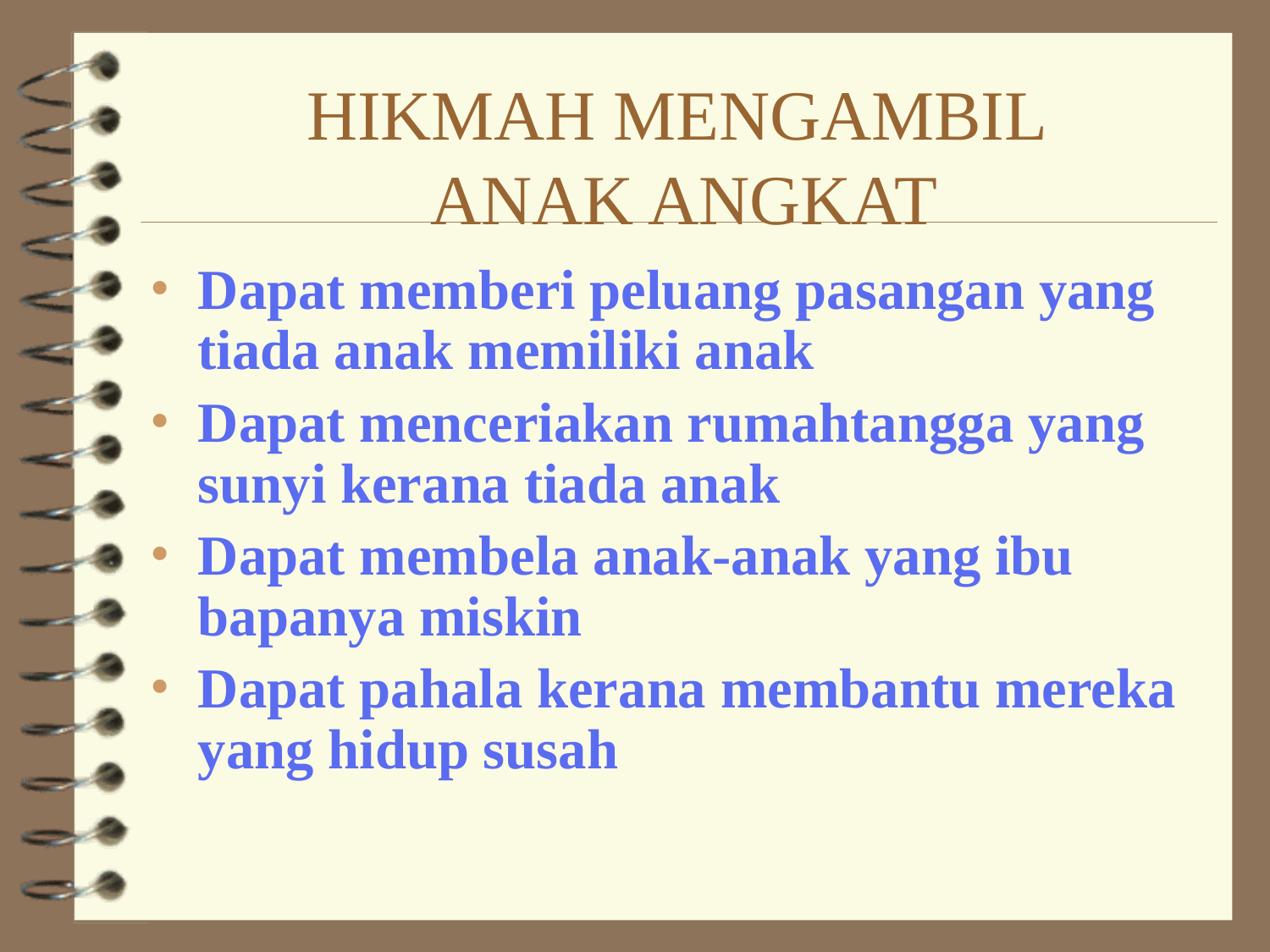

# HIKMAH MENGAMBIL ANAK ANGKAT
Dapat memberi peluang pasangan yang tiada anak memiliki anak
Dapat menceriakan rumahtangga yang sunyi kerana tiada anak
Dapat membela anak-anak yang ibu bapanya miskin
Dapat pahala kerana membantu mereka yang hidup susah